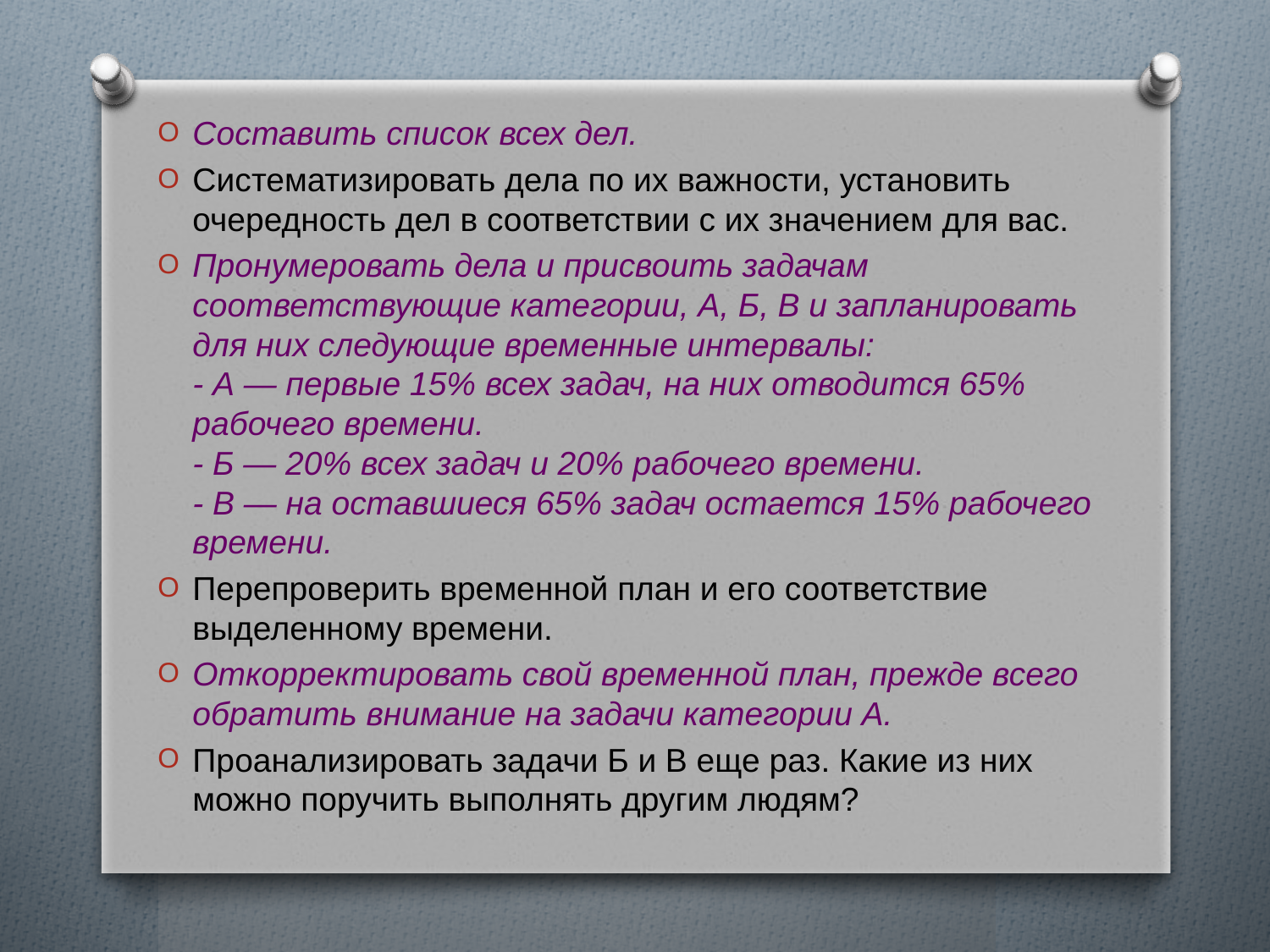

Составить список всех дел.
Систематизировать дела по их важности, установить очередность дел в соответствии с их значением для вас.
Пронумеровать дела и присвоить задачам соответствующие категории, А, Б, В и запланировать для них следующие временные интервалы:
- А — первые 15% всех задач, на них отводится 65% рабочего времени.
- Б — 20% всех задач и 20% рабочего времени.
- В — на оставшиеся 65% задач остается 15% рабочего времени.
Перепроверить временной план и его соответствие выделенному времени.
Откорректировать свой временной план, прежде всего обратить внимание на задачи категории А.
Проанализировать задачи Б и В еще раз. Какие из них можно поручить выполнять другим людям?